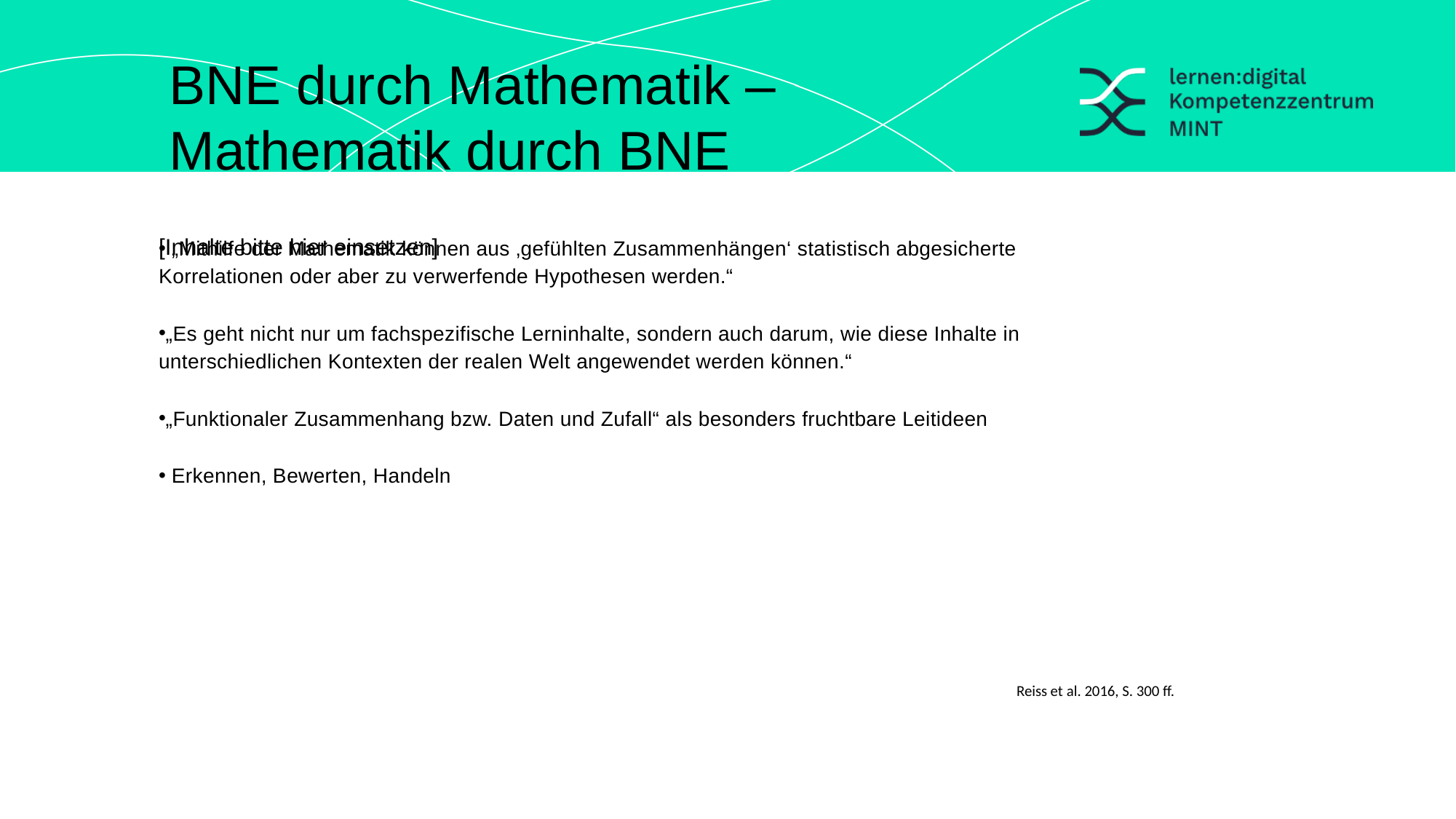

BNE durch Mathematik – Mathematik durch BNE
[Inhalte bitte hier einsetzen]

 „Mithilfe der Mathematik können aus ‚gefühlten Zusammenhängen‘ statistisch abgesicherte Korrelationen oder aber zu verwerfende Hypothesen werden.“
„Es geht nicht nur um fachspezifische Lerninhalte, sondern auch darum, wie diese Inhalte in unterschiedlichen Kontexten der realen Welt angewendet werden können.“
„Funktionaler Zusammenhang bzw. Daten und Zufall“ als besonders fruchtbare Leitideen
 Erkennen, Bewerten, Handeln

Reiss et al. 2016, S. 300 ff.